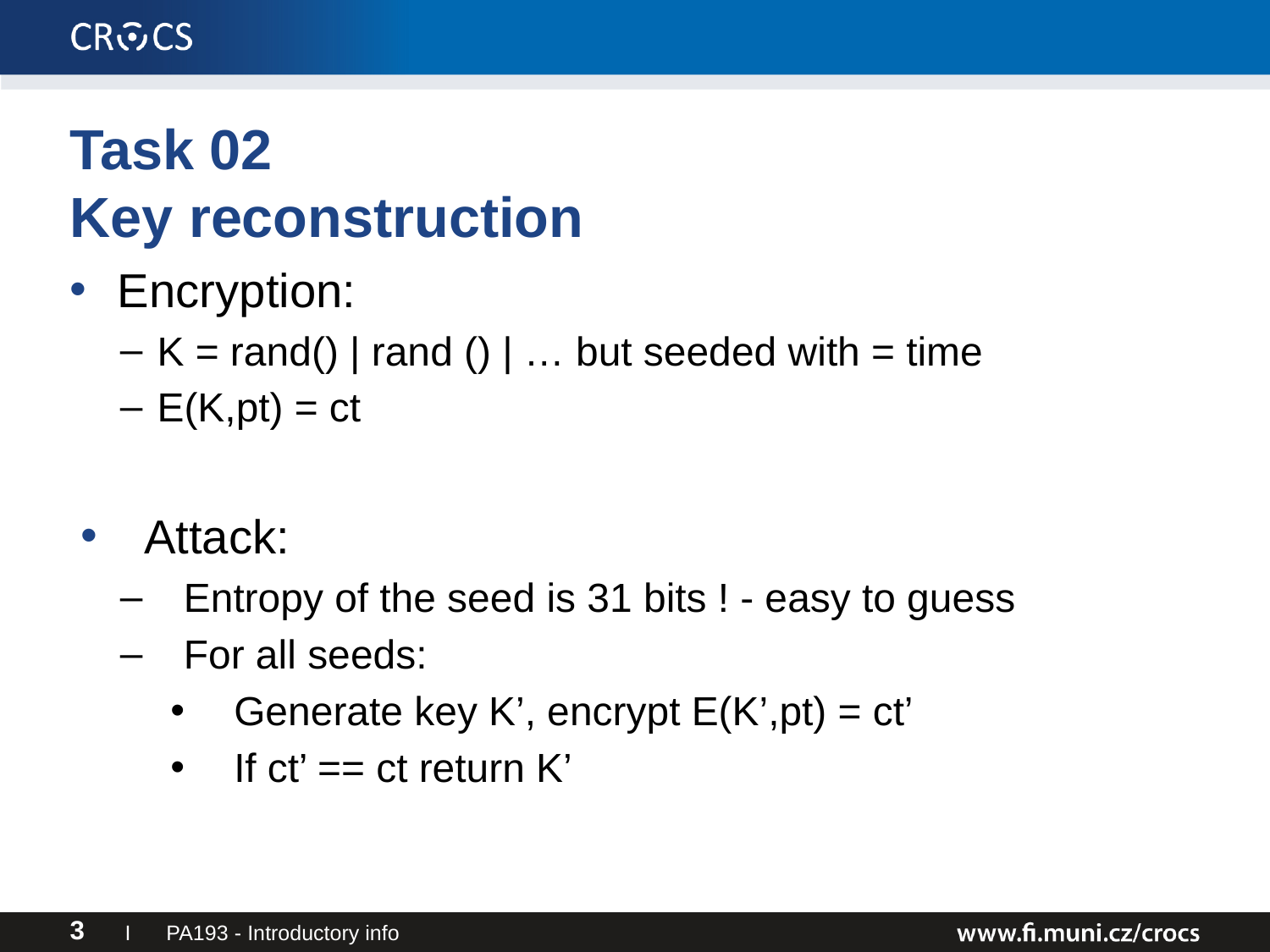

# Task 02 Key reconstruction
Encryption:
K = rand() | rand () | … but seeded with = time
E(K,pt) = ct

Attack:
Entropy of the seed is 31 bits ! - easy to guess
For all seeds:
Generate key K’, encrypt E(K’,pt) = ct’
If ct’ == ct return K’

I      PA193 - Introductory info
3